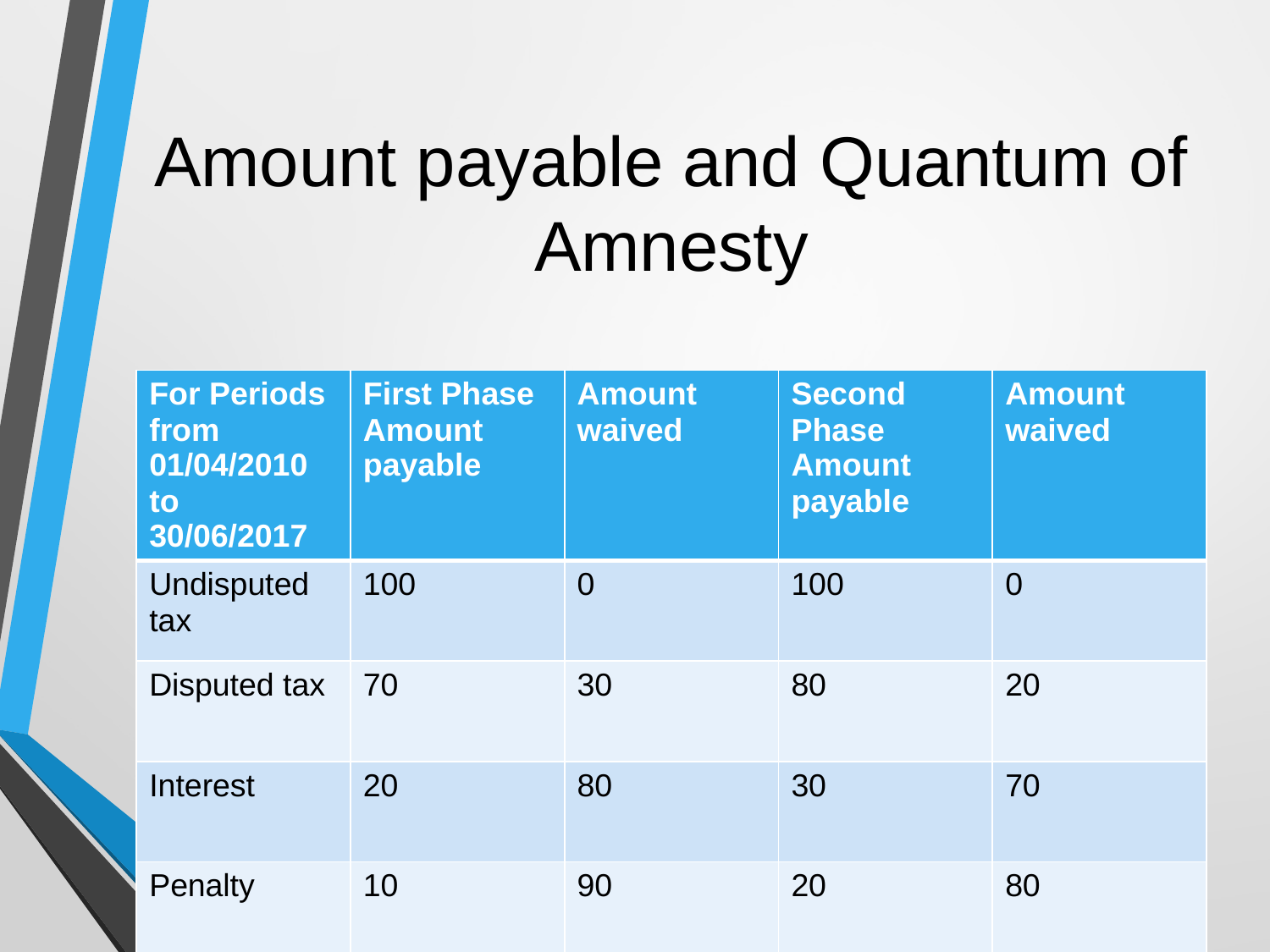

# Amount payable and Quantum of Amnesty
| For Periods from 01/04/2010 to 30/06/2017 | First Phase Amount payable | Amount waived | Second Phase Amount payable | Amount waived |
| --- | --- | --- | --- | --- |
| Undisputed tax | 100 | 0 | 100 | 0 |
| Disputed tax | 70 | 30 | 80 | 20 |
| Interest | 20 | 80 | 30 | 70 |
| Penalty | 10 | 90 | 20 | 80 |
| Late fees and post assessment interest | 0 | 100 | 0 | 100 |